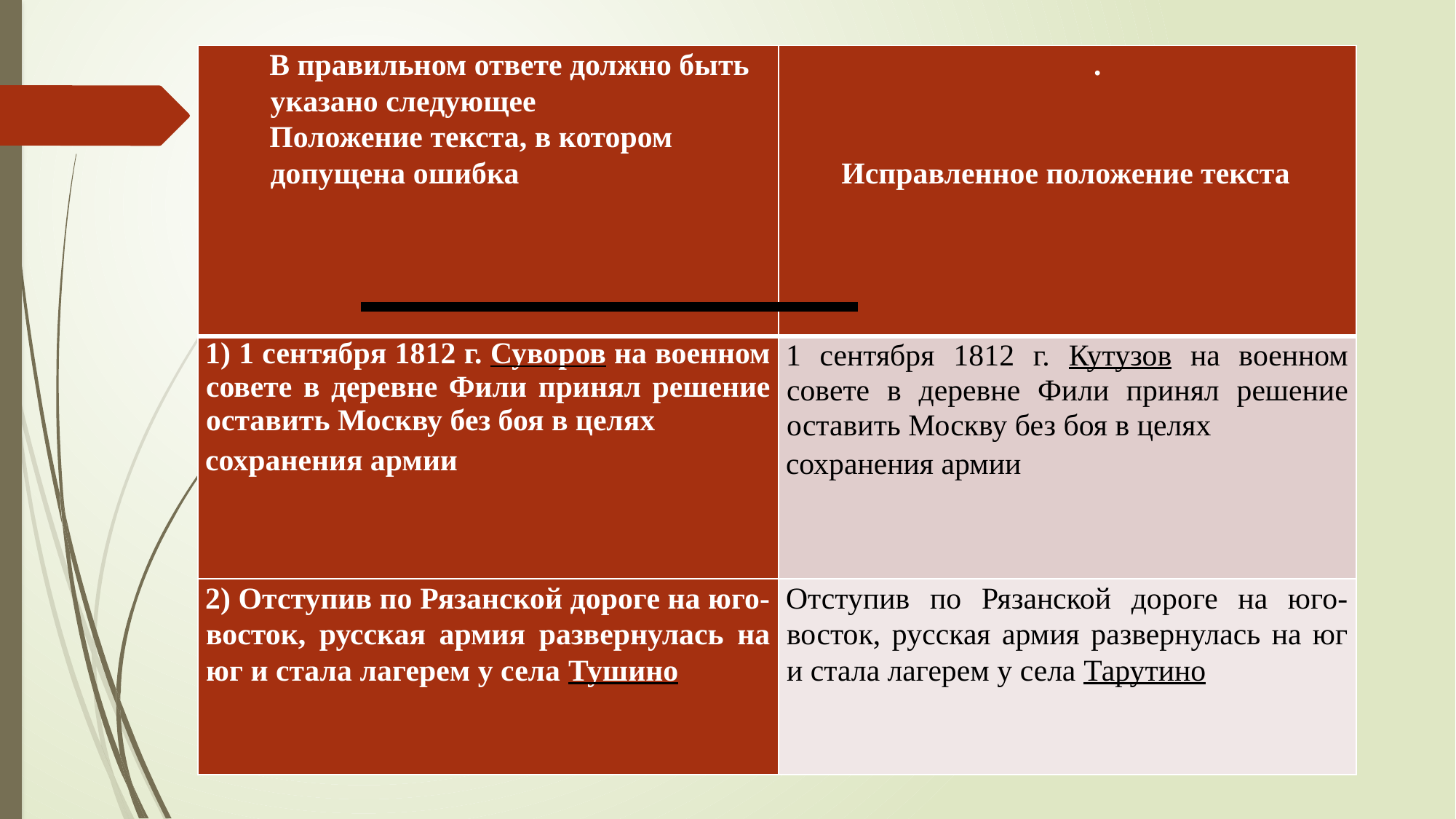

| В правильном ответе должно быть указано следующее Положение текста, в котором допущена ошибка | . Исправленное положение текста |
| --- | --- |
| 1) 1 сентября 1812 г. Суворов на военном совете в деревне Фили принял решение оставить Москву без боя в целях сохранения армии | 1 сентября 1812 г. Кутузов на военном совете в деревне Фили принял решение оставить Москву без боя в целях сохранения армии |
| 2) Отступив по Рязанской дороге на юго-восток, русская армия развернулась на юг и стала лагерем у села Тушино | Отступив по Рязанской дороге на юго-восток, русская армия развернулась на юг и стала лагерем у села Тарутино |